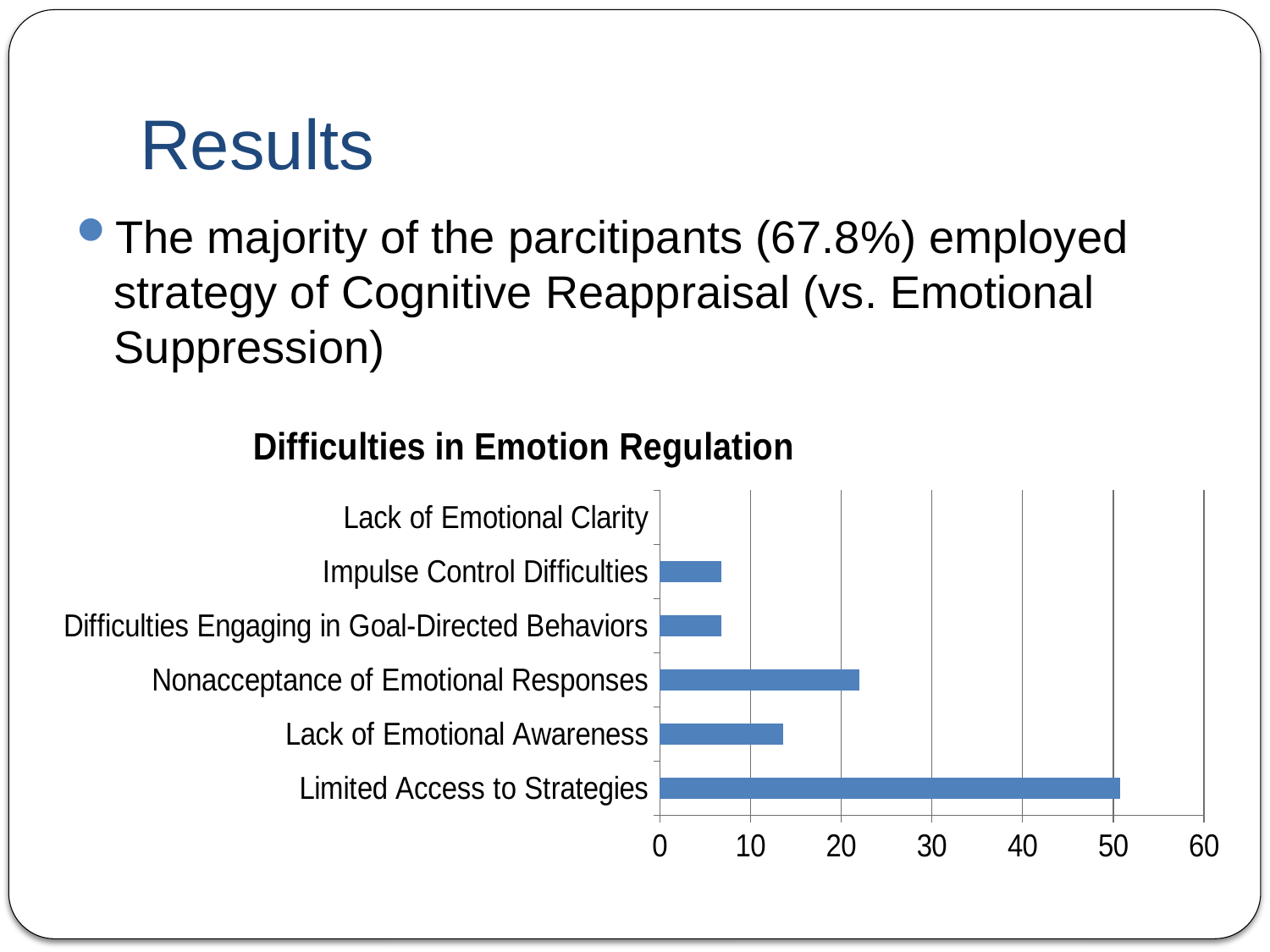

# Results
The majority of the parcitipants (67.8%) employed strategy of Cognitive Reappraisal (vs. Emotional Suppression)

### Chart: Difficulties in Emotion Regulation

| Category | Sales |
|---|---|
| Limited Access to Strategies | 50.8 |
| Lack of Emotional Awareness | 13.6 |
| Nonacceptance of Emotional Responses | 22.0 |
| Difficulties Engaging in Goal-Directed Behaviors | 6.8 |
| Impulse Control Difficulties | 6.8 |
| Lack of Emotional Clarity | 0.0 |